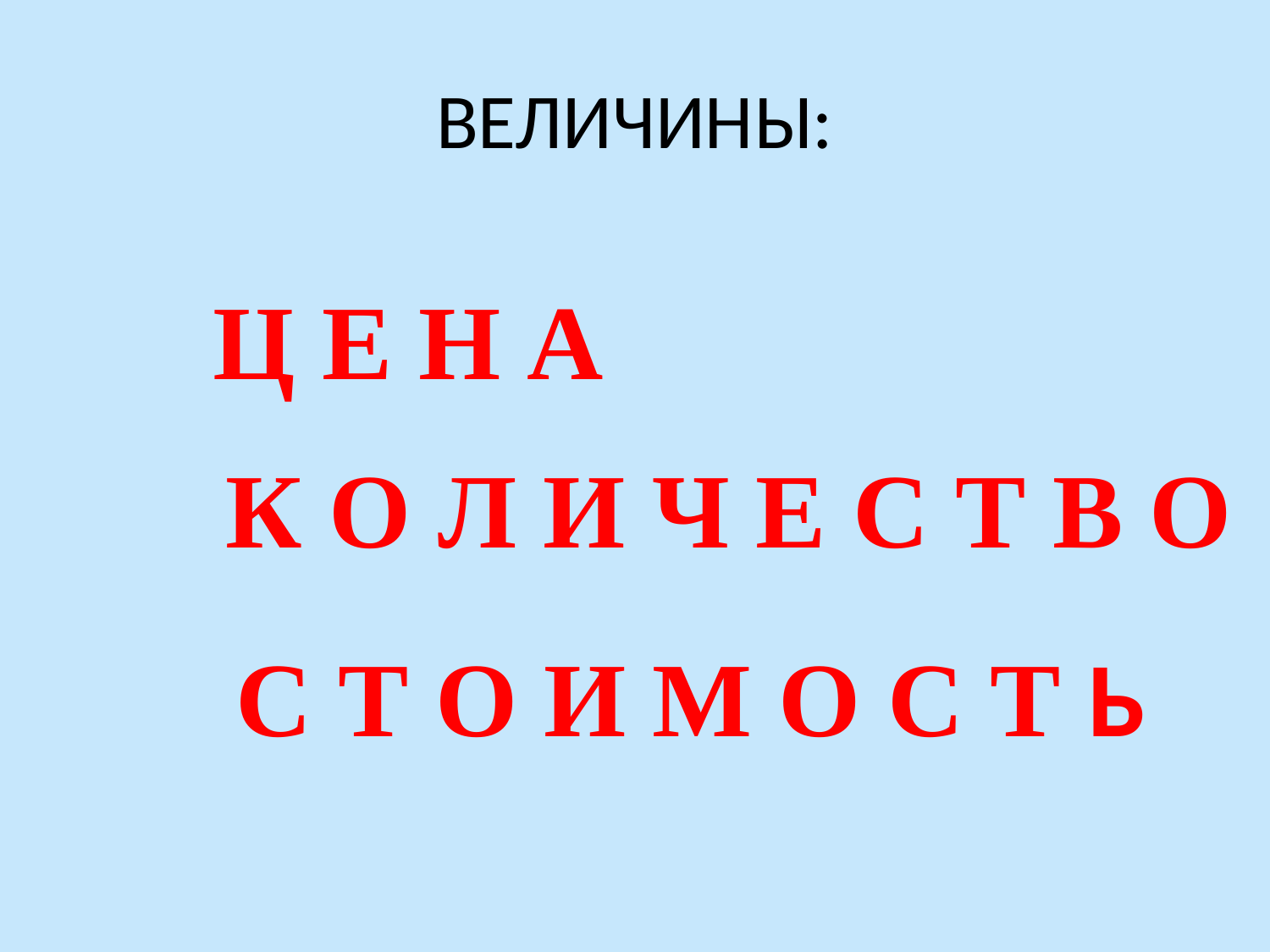

# ВЕЛИЧИНЫ:
Ц Е Н А
К О Л И Ч Е С Т В О
С Т О И М О С Т Ь